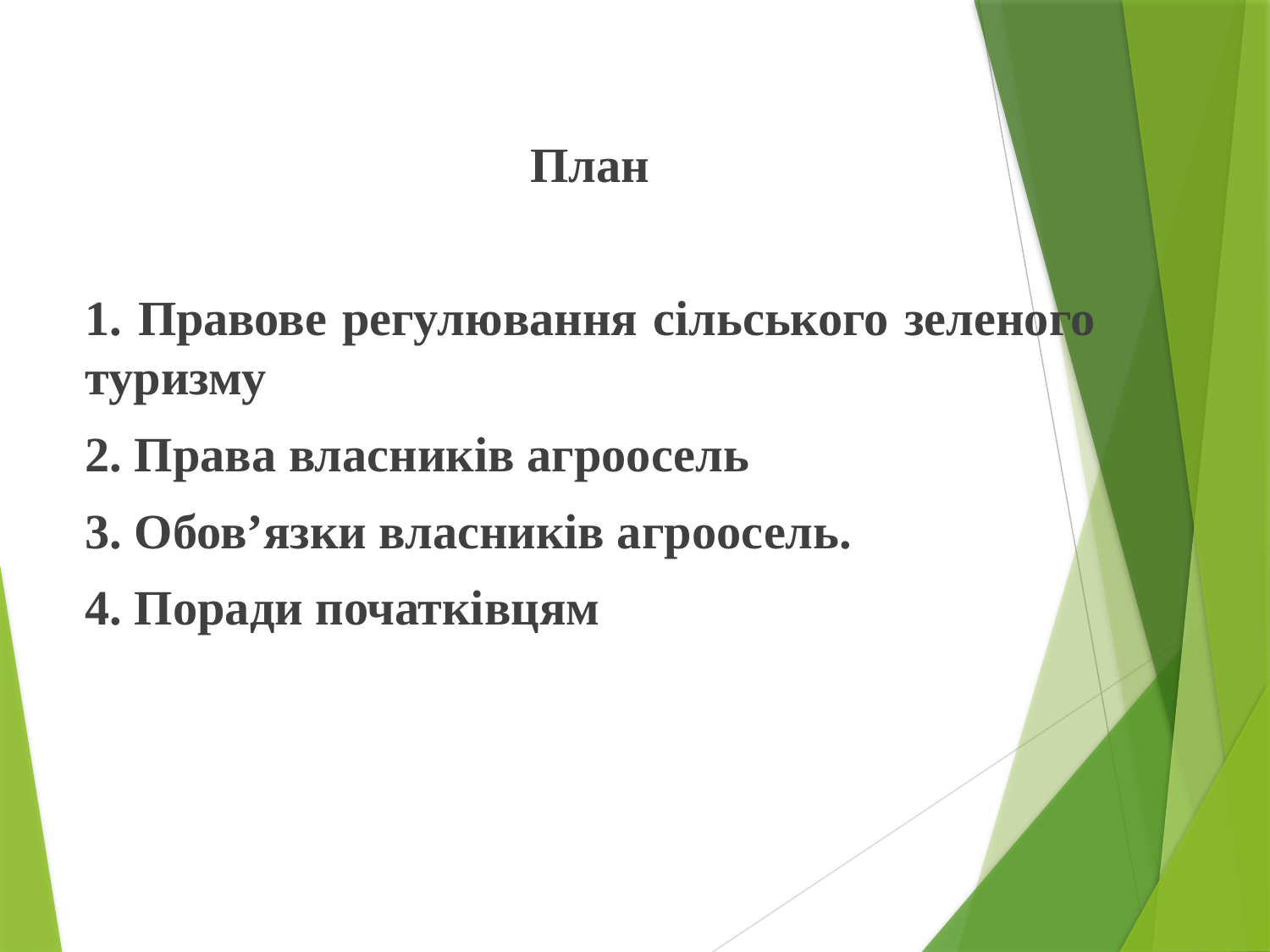

План

1. Правове регулювання сільського зеленого туризму
2. Права власників агроосель
3. Обов’язки власників агроосель.
4. Поради початківцям